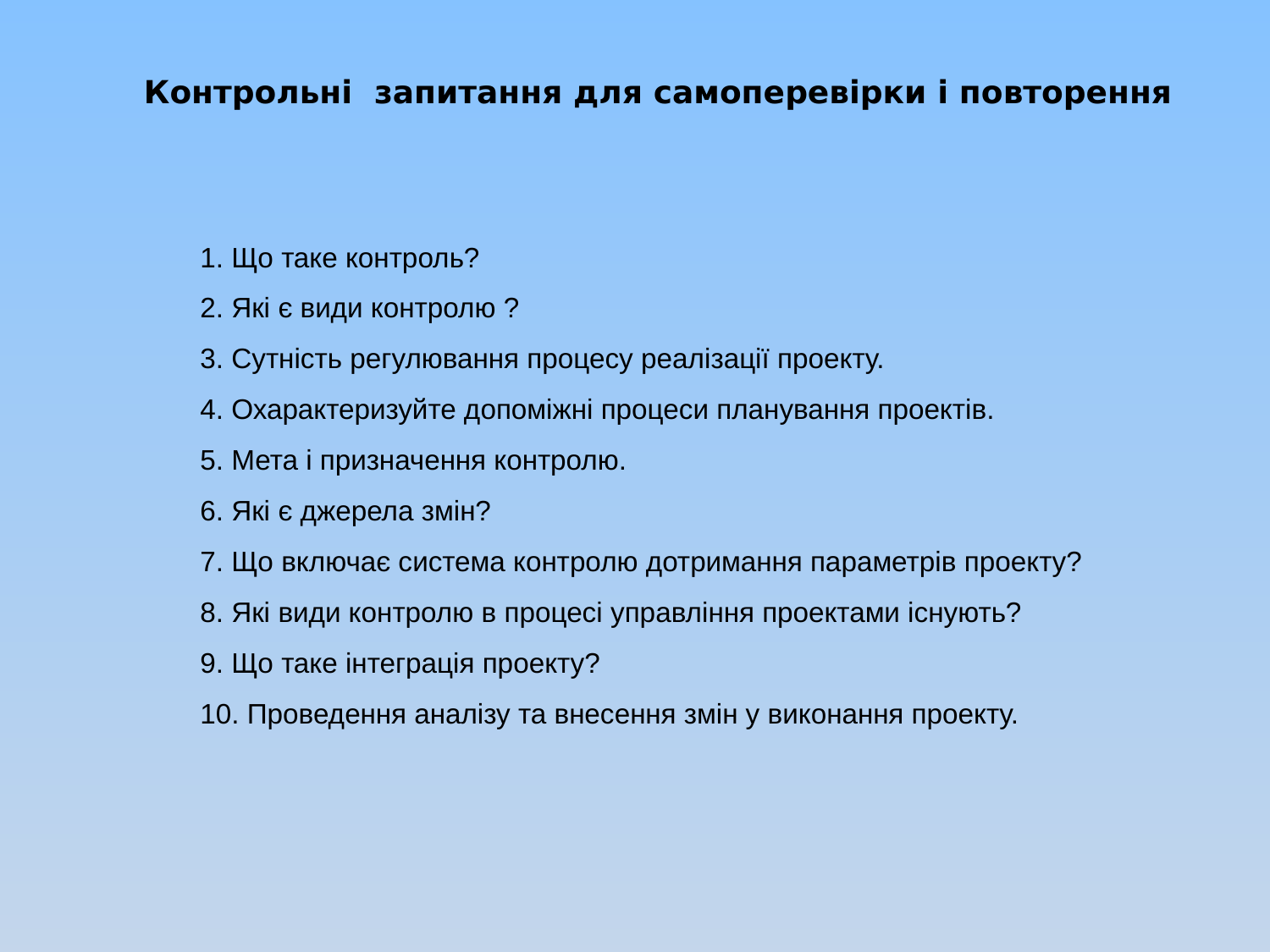

Контрольні  запитання для самоперевірки і повторення
1. Що таке контроль?
2. Які є види контролю ?
3. Сутність регулювання процесу реалізації проекту.
4. Охарактеризуйте допоміжні процеси планування проектів.
5. Мета і призначення контролю.
6. Які є джерела змін?
7. Що включає система контролю дотримання параметрів проекту?
8. Які види контролю в процесі управління проектами існують?
9. Що таке інтеграція проекту?
10. Проведення аналізу та внесення змін у виконання проекту.